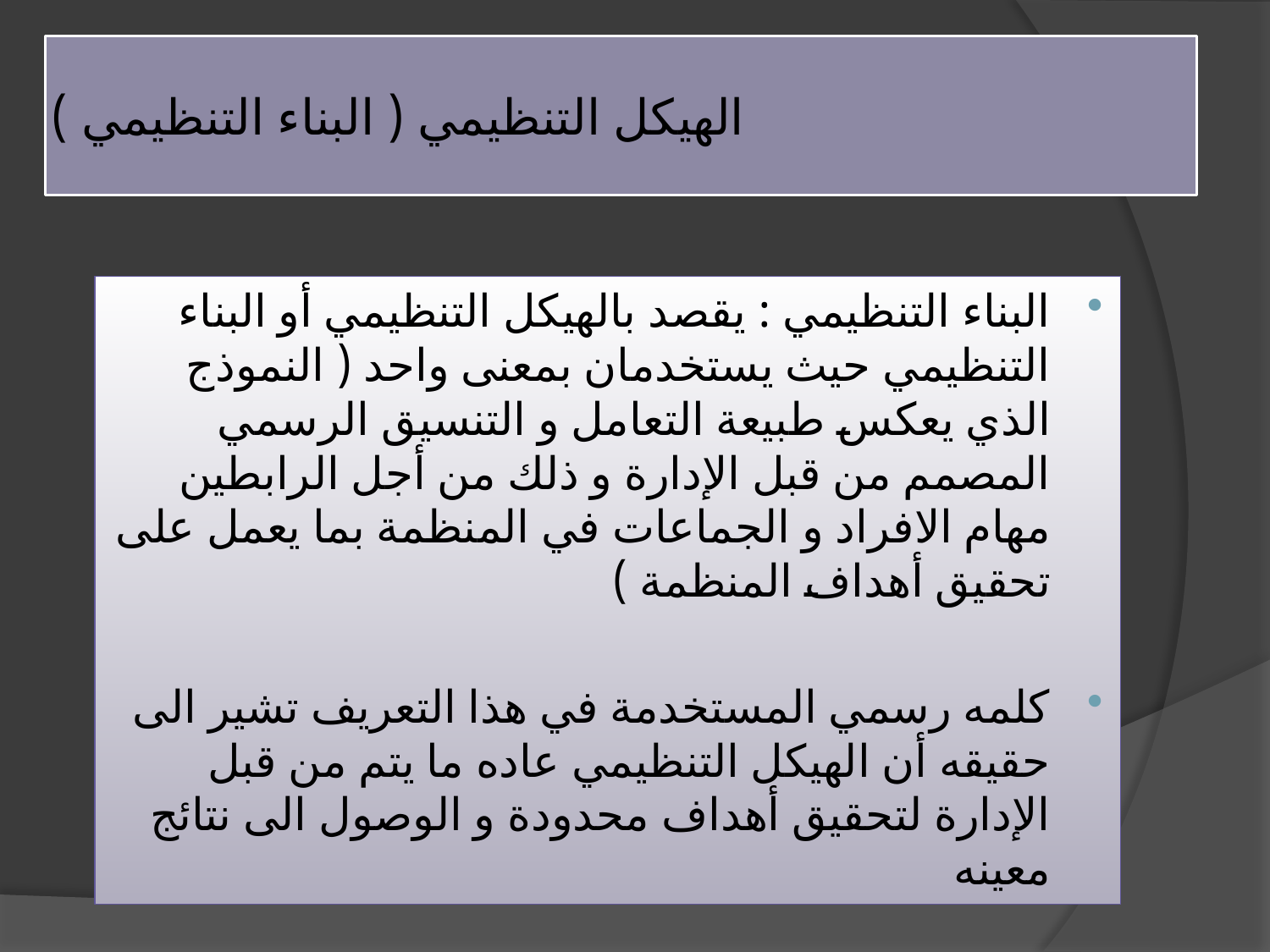

# الهيكل التنظيمي ( البناء التنظيمي )
البناء التنظيمي : يقصد بالهيكل التنظيمي أو البناء التنظيمي حيث يستخدمان بمعنى واحد ( النموذج الذي يعكس طبيعة التعامل و التنسيق الرسمي المصمم من قبل الإدارة و ذلك من أجل الرابطين مهام الافراد و الجماعات في المنظمة بما يعمل على تحقيق أهداف المنظمة )

كلمه رسمي المستخدمة في هذا التعريف تشير الى حقيقه أن الهيكل التنظيمي عاده ما يتم من قبل الإدارة لتحقيق أهداف محدودة و الوصول الى نتائج  معينه